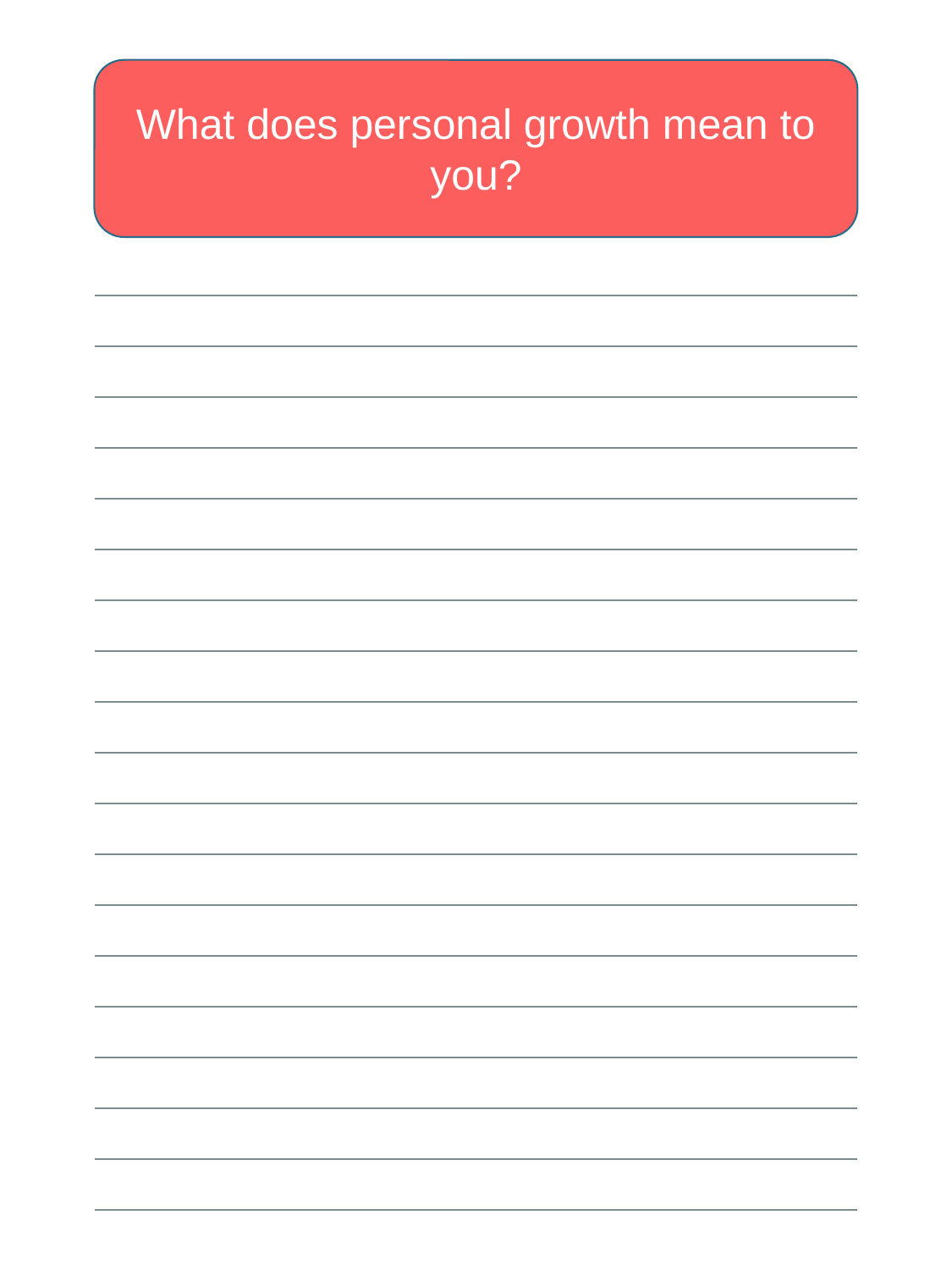

What does personal growth mean to you?
|  |
| --- |
|  |
|  |
|  |
|  |
|  |
|  |
|  |
|  |
|  |
|  |
|  |
|  |
|  |
|  |
|  |
|  |
|  |